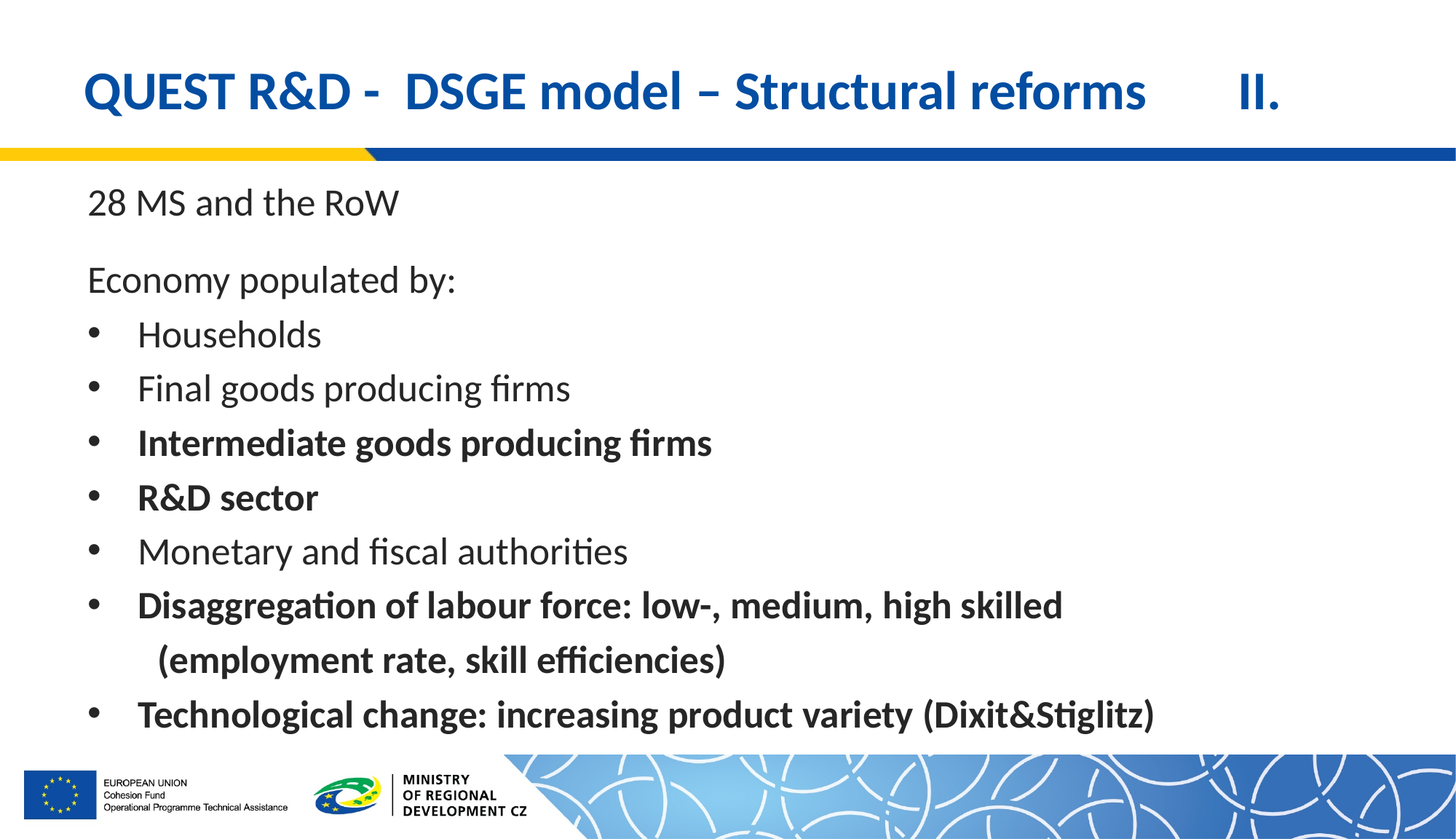

QUEST R&D -  DSGE model – Structural reforms	      II.
28 MS and the RoW

Economy populated by:
Households
Final goods producing firms
Intermediate goods producing firms
R&D sector
Monetary and fiscal authorities
Disaggregation of labour force: low-, medium, high skilled
	(employment rate, skill efficiencies)
Technological change: increasing product variety (Dixit&Stiglitz)